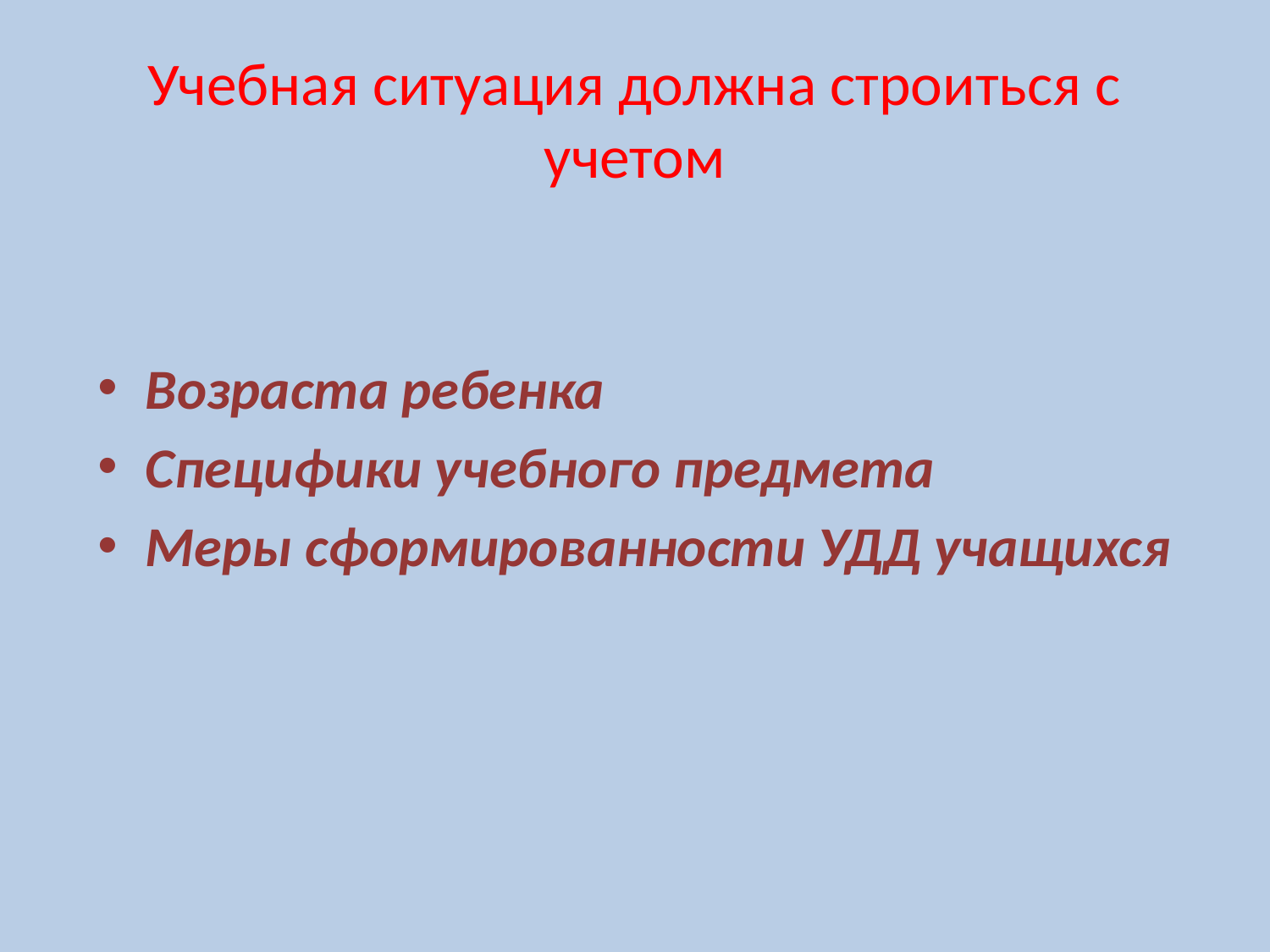

# Учебная ситуация должна строиться с учетом
Возраста ребенка
Специфики учебного предмета
Меры сформированности УДД учащихся